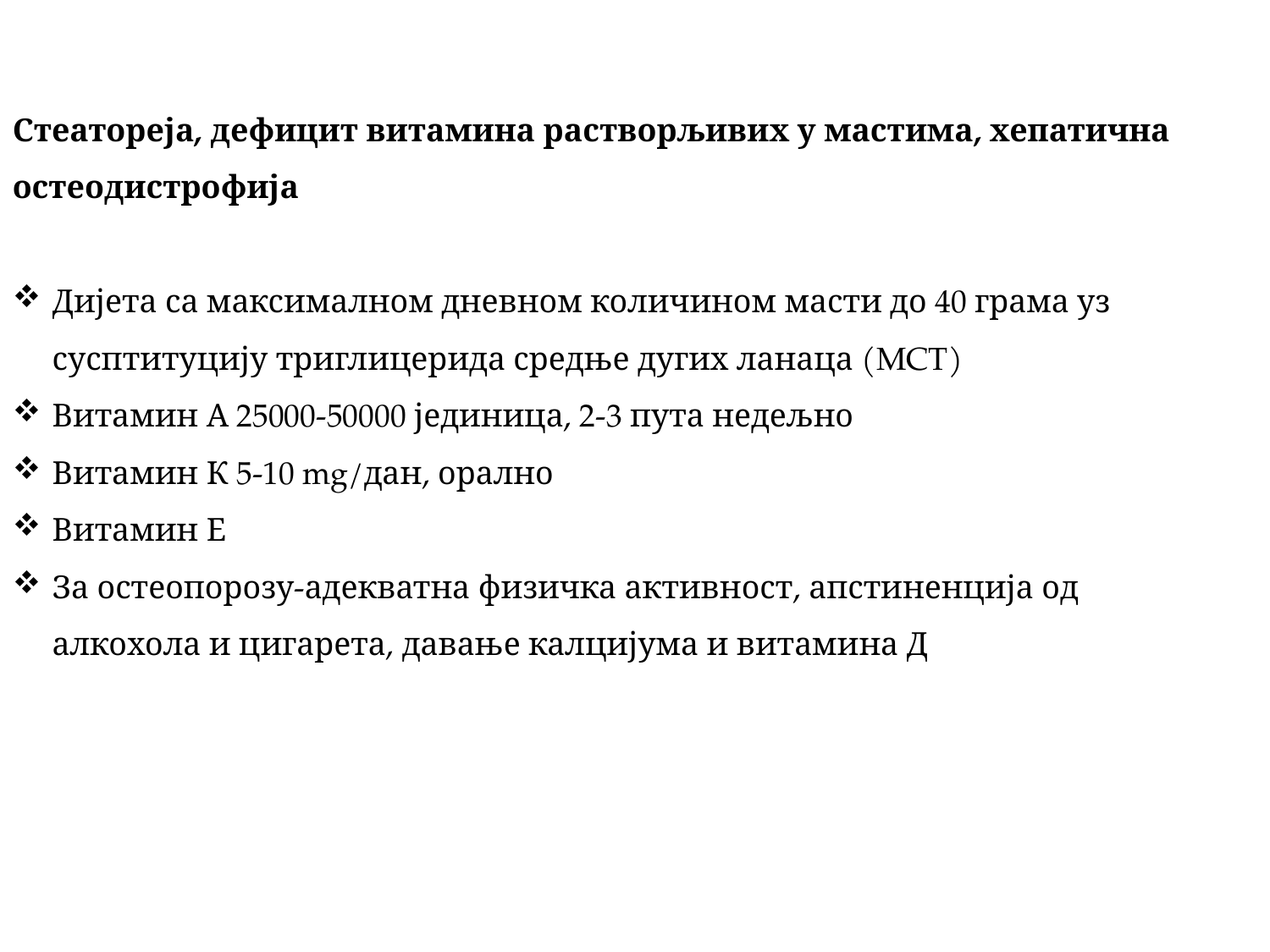

Стеатореја, дефицит витамина растворљивих у мастима, хепатична остеодистрофија

Дијета са максималном дневном количином масти до 40 грама уз сусптитуцију триглицерида средње дугих ланаца (MCT)
Витамин А 25000-50000 јединица, 2-3 пута недељно
Витамин К 5-10 mg/дан, орално
Витамин Е
За остеопорозу-адекватна физичка активност, апстиненција од алкохола и цигарета, давање калцијума и витамина Д